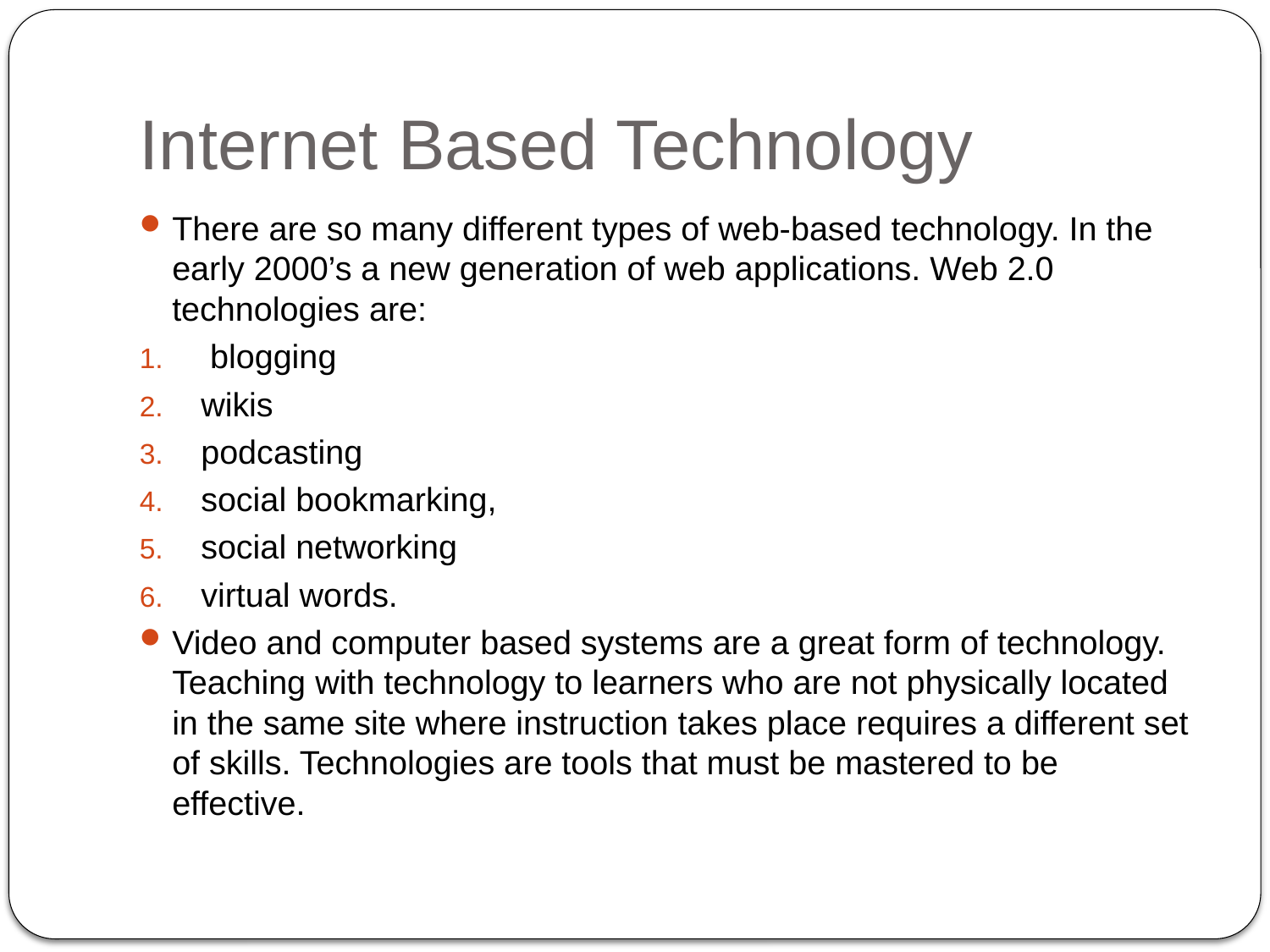

# Internet Based Technology
There are so many different types of web-based technology. In the early 2000’s a new generation of web applications. Web 2.0 technologies are:
 blogging
wikis
podcasting
social bookmarking,
social networking
virtual words.
Video and computer based systems are a great form of technology. Teaching with technology to learners who are not physically located in the same site where instruction takes place requires a different set of skills. Technologies are tools that must be mastered to be effective.